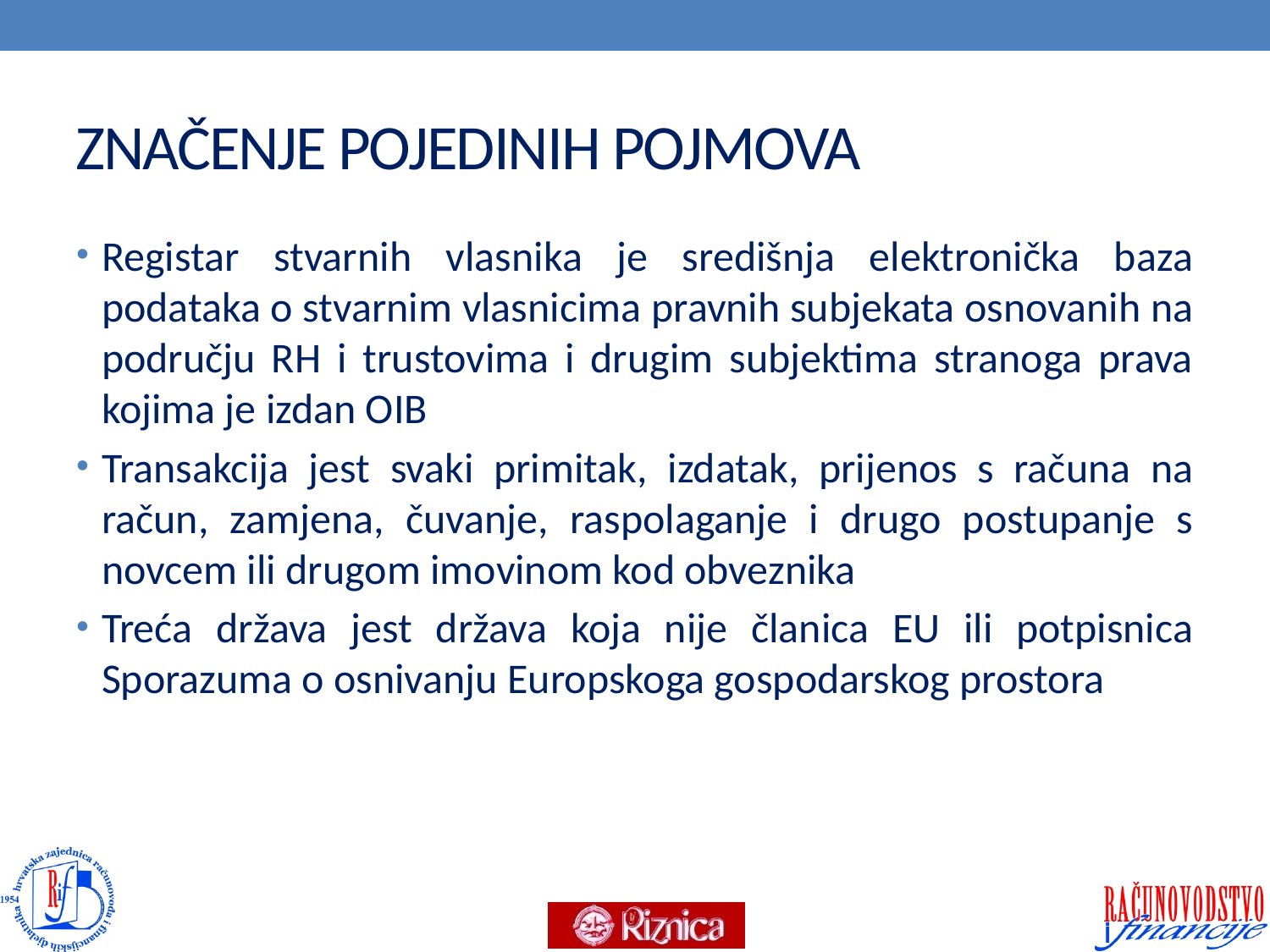

# ZNAČENJE POJEDINIH POJMOVA
Registar stvarnih vlasnika je središnja elektronička baza podataka o stvarnim vlasnicima pravnih subjekata osnovanih na području RH i trustovima i drugim subjektima stranoga prava kojima je izdan OIB
Transakcija jest svaki primitak, izdatak, prijenos s računa na račun, zamjena, čuvanje, raspolaganje i drugo postupanje s novcem ili drugom imovinom kod obveznika
Treća država jest država koja nije članica EU ili potpisnica Sporazuma o osnivanju Europskoga gospodarskog prostora